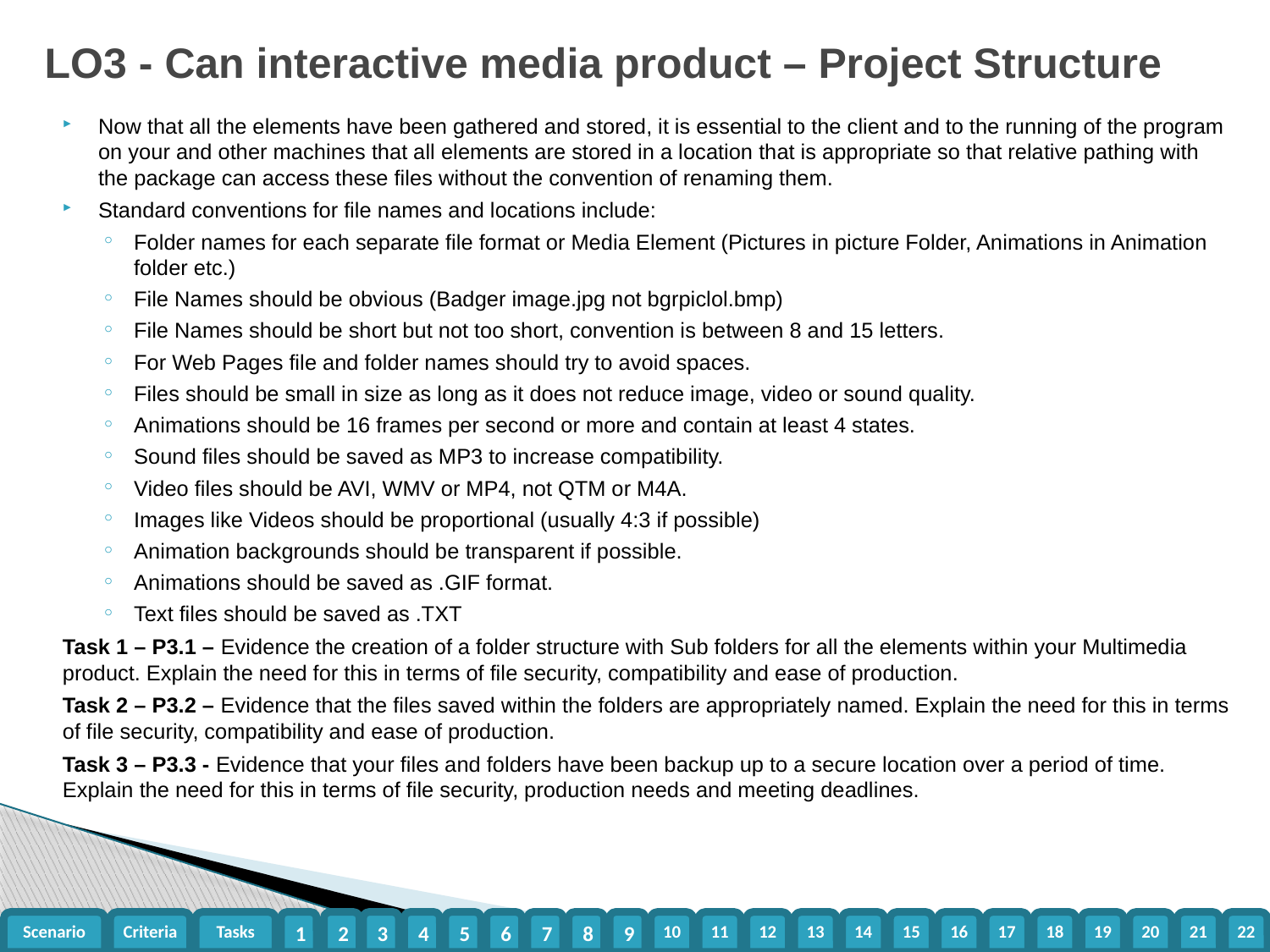

# LO3 - Can interactive media product – Project Structure
Now that all the elements have been gathered and stored, it is essential to the client and to the running of the program on your and other machines that all elements are stored in a location that is appropriate so that relative pathing with the package can access these files without the convention of renaming them.
Standard conventions for file names and locations include:
Folder names for each separate file format or Media Element (Pictures in picture Folder, Animations in Animation folder etc.)
File Names should be obvious (Badger image.jpg not bgrpiclol.bmp)
File Names should be short but not too short, convention is between 8 and 15 letters.
For Web Pages file and folder names should try to avoid spaces.
Files should be small in size as long as it does not reduce image, video or sound quality.
Animations should be 16 frames per second or more and contain at least 4 states.
Sound files should be saved as MP3 to increase compatibility.
Video files should be AVI, WMV or MP4, not QTM or M4A.
Images like Videos should be proportional (usually 4:3 if possible)
Animation backgrounds should be transparent if possible.
Animations should be saved as .GIF format.
Text files should be saved as .TXT
Task 1 – P3.1 – Evidence the creation of a folder structure with Sub folders for all the elements within your Multimedia product. Explain the need for this in terms of file security, compatibility and ease of production.
Task 2 – P3.2 – Evidence that the files saved within the folders are appropriately named. Explain the need for this in terms of file security, compatibility and ease of production.
Task 3 – P3.3 - Evidence that your files and folders have been backup up to a secure location over a period of time. Explain the need for this in terms of file security, production needs and meeting deadlines.